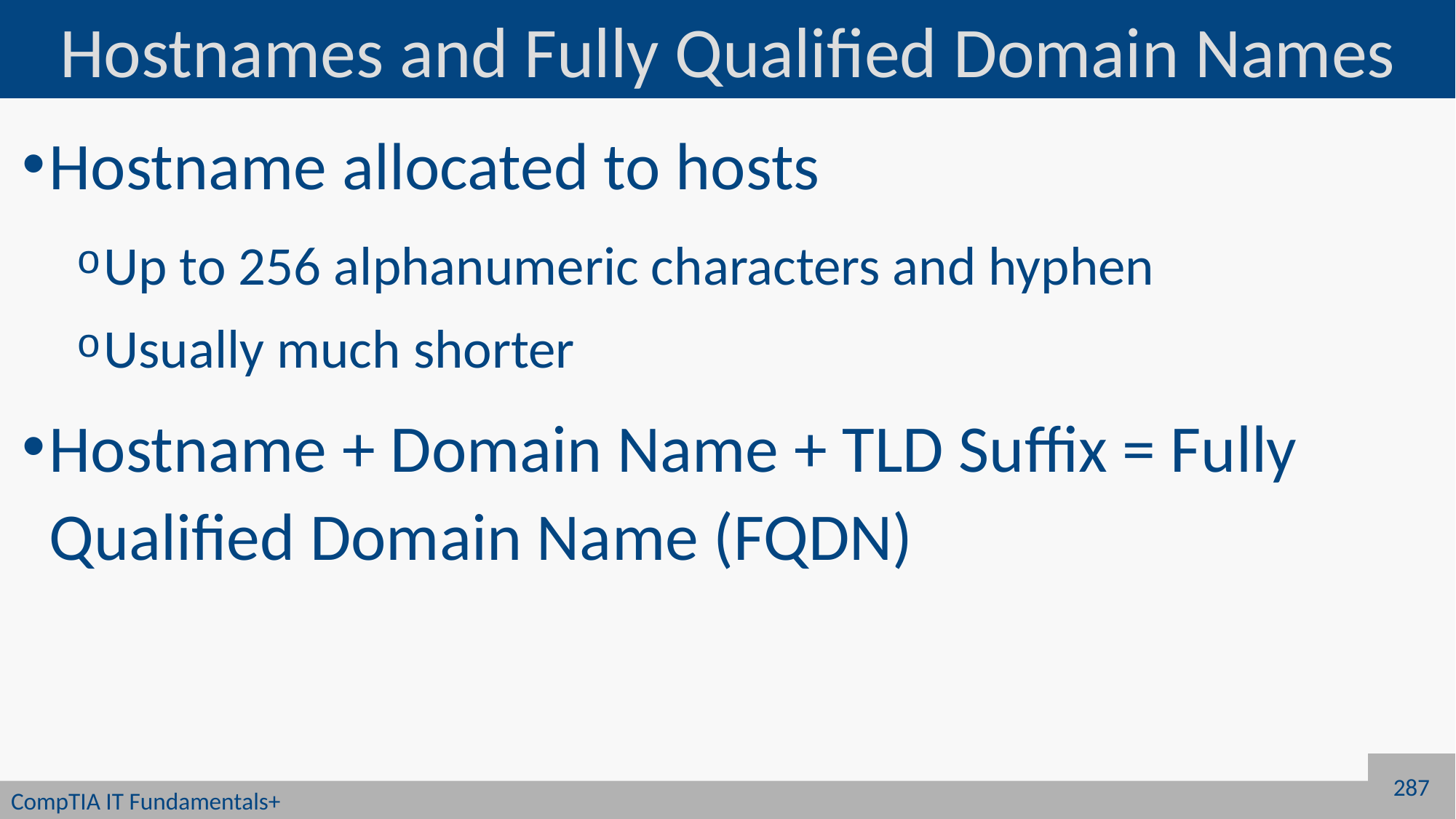

# Hostnames and Fully Qualified Domain Names
Hostname allocated to hosts
Up to 256 alphanumeric characters and hyphen
Usually much shorter
Hostname + Domain Name + TLD Suffix = Fully Qualified Domain Name (FQDN)
287
CompTIA IT Fundamentals+